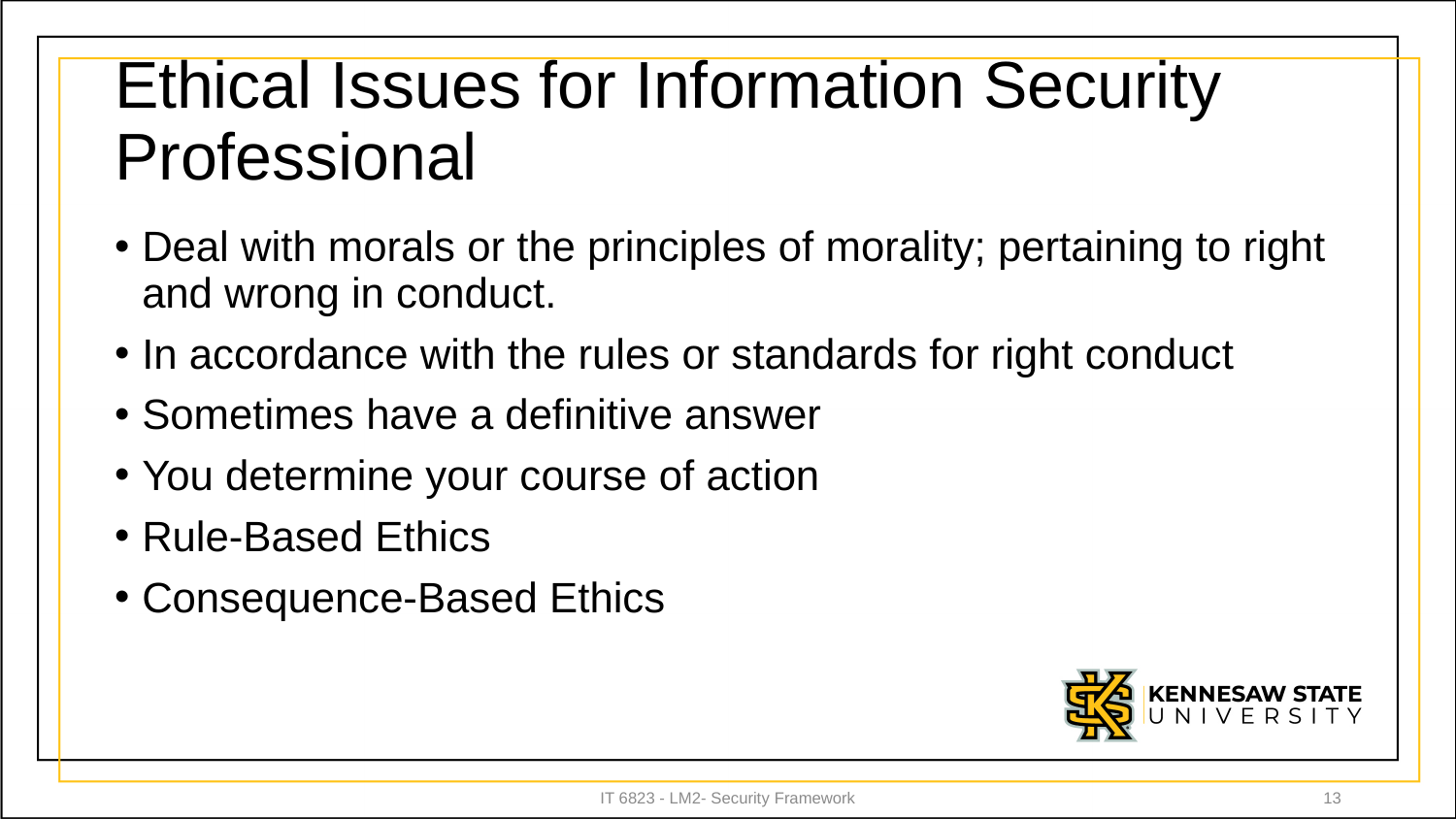

# Ethical Issues for Information Security Professional
Deal with morals or the principles of morality; pertaining to right and wrong in conduct.
In accordance with the rules or standards for right conduct
Sometimes have a definitive answer
You determine your course of action
Rule-Based Ethics
Consequence-Based Ethics

IT 6823 - LM2- Security Framework
13